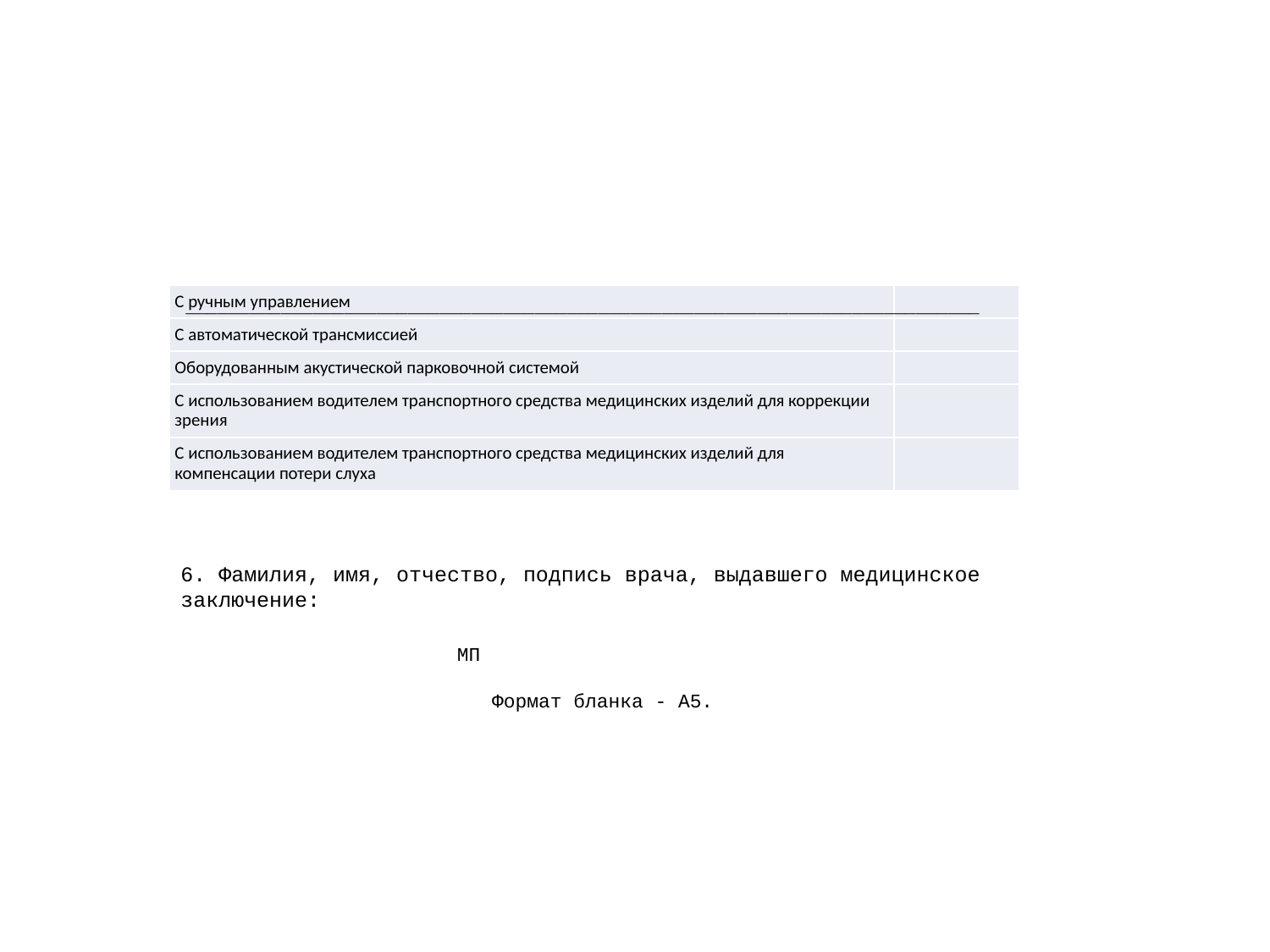

| С ручным управлением |  |
| --- | --- |
| С автоматической трансмиссией |  |
| Оборудованным акустической парковочной системой |  |
| С использованием водителем транспортного средства медицинских изделий для коррекции зрения |  |
| С использованием водителем транспортного средства медицинских изделий для компенсации потери слуха |  |
___________________________________________________________________________

6. Фамилия, имя, отчество, подпись врача, выдавшего медицинское заключение:
МП
                                                        Формат бланка - A5.